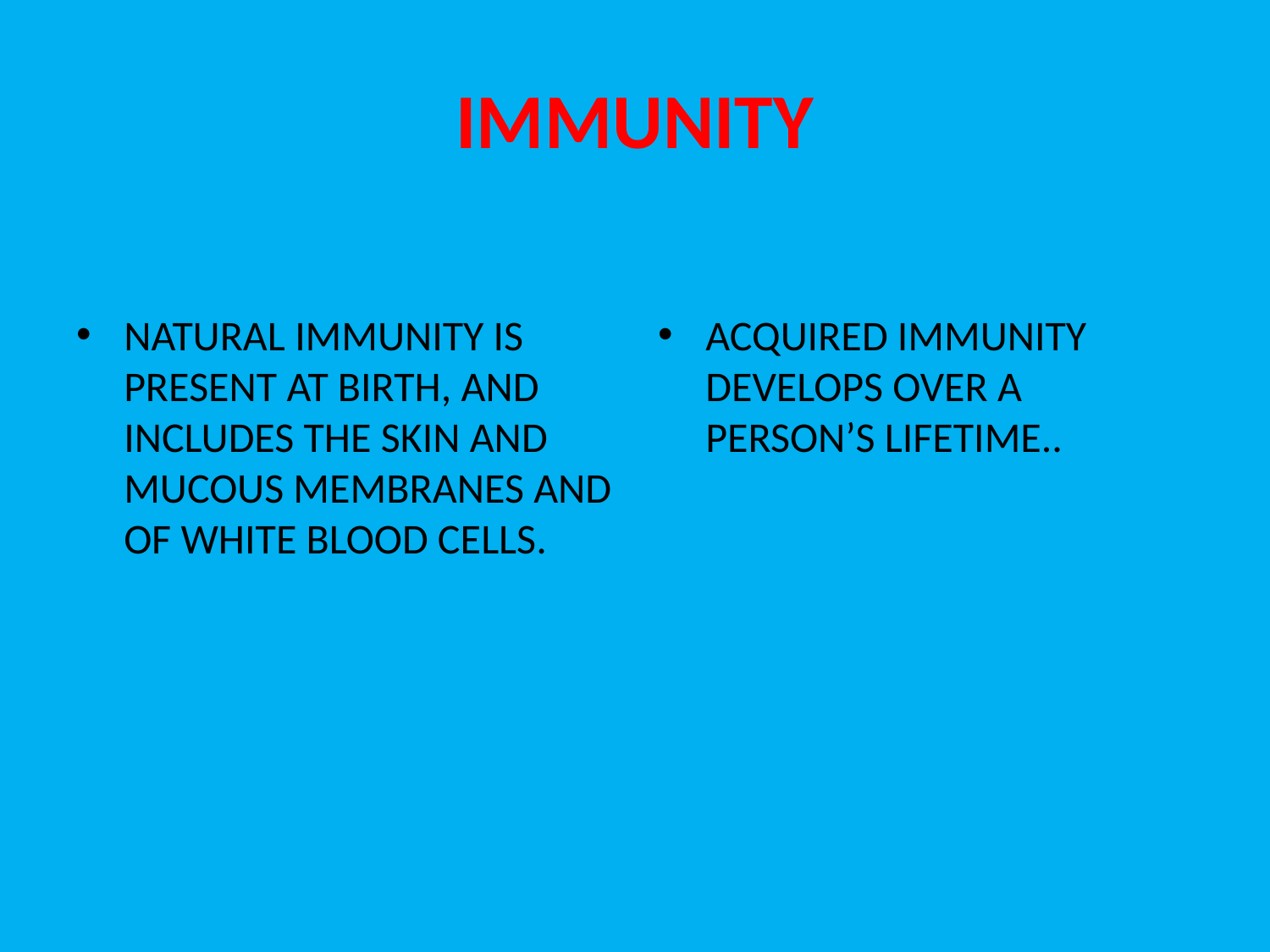

# IMMUNITY

NATURAL IMMUNITY IS PRESENT AT BIRTH, AND INCLUDES THE SKIN AND MUCOUS MEMBRANES AND OF WHITE BLOOD CELLS.
ACQUIRED IMMUNITY  DEVELOPS OVER A  PERSON’S LIFETIME..